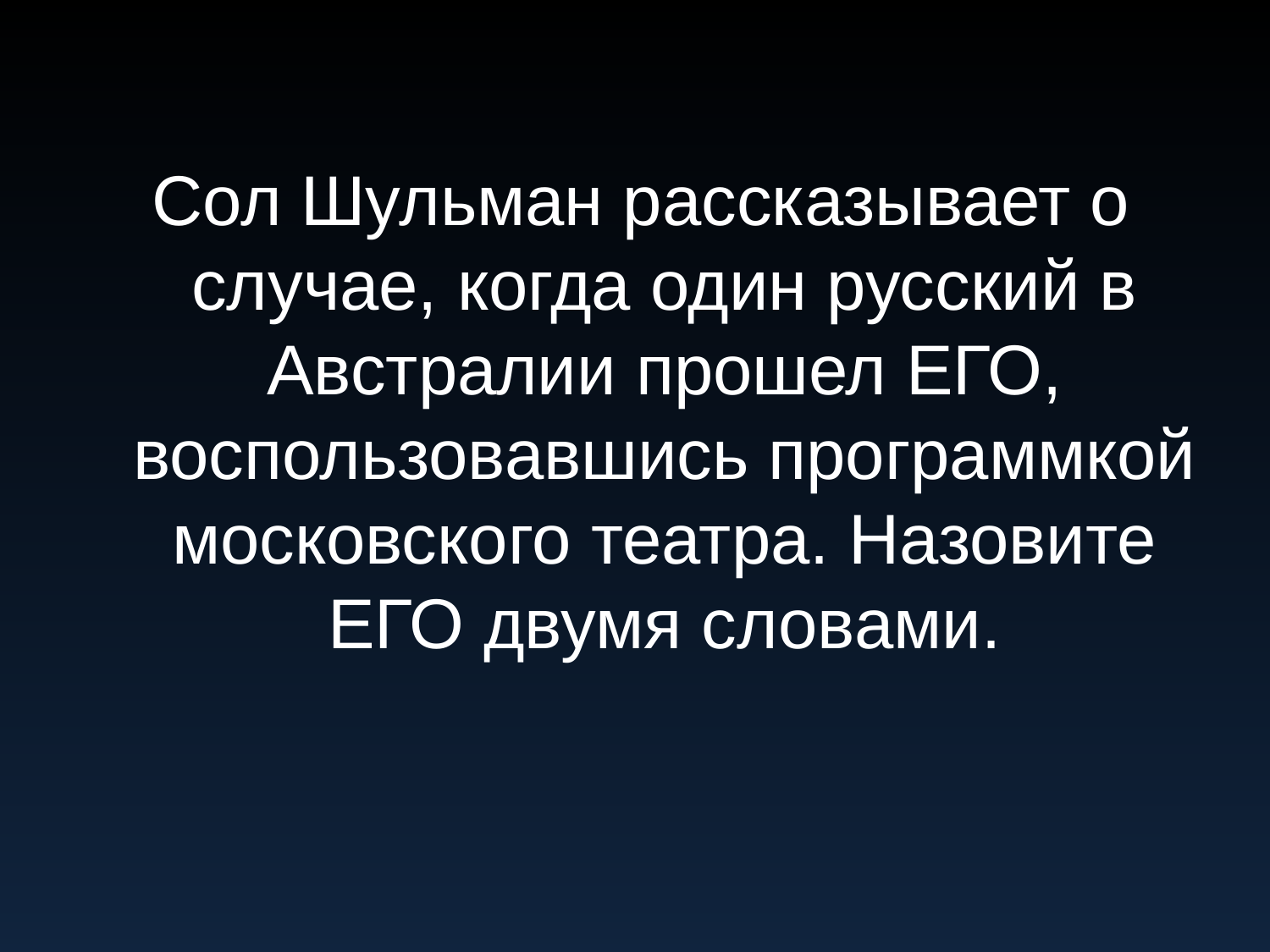

#
Сол Шульман рассказывает о случае, когда один русский в Австралии прошел ЕГО, воспользовавшись программкой московского театра. Назовите ЕГО двумя словами.